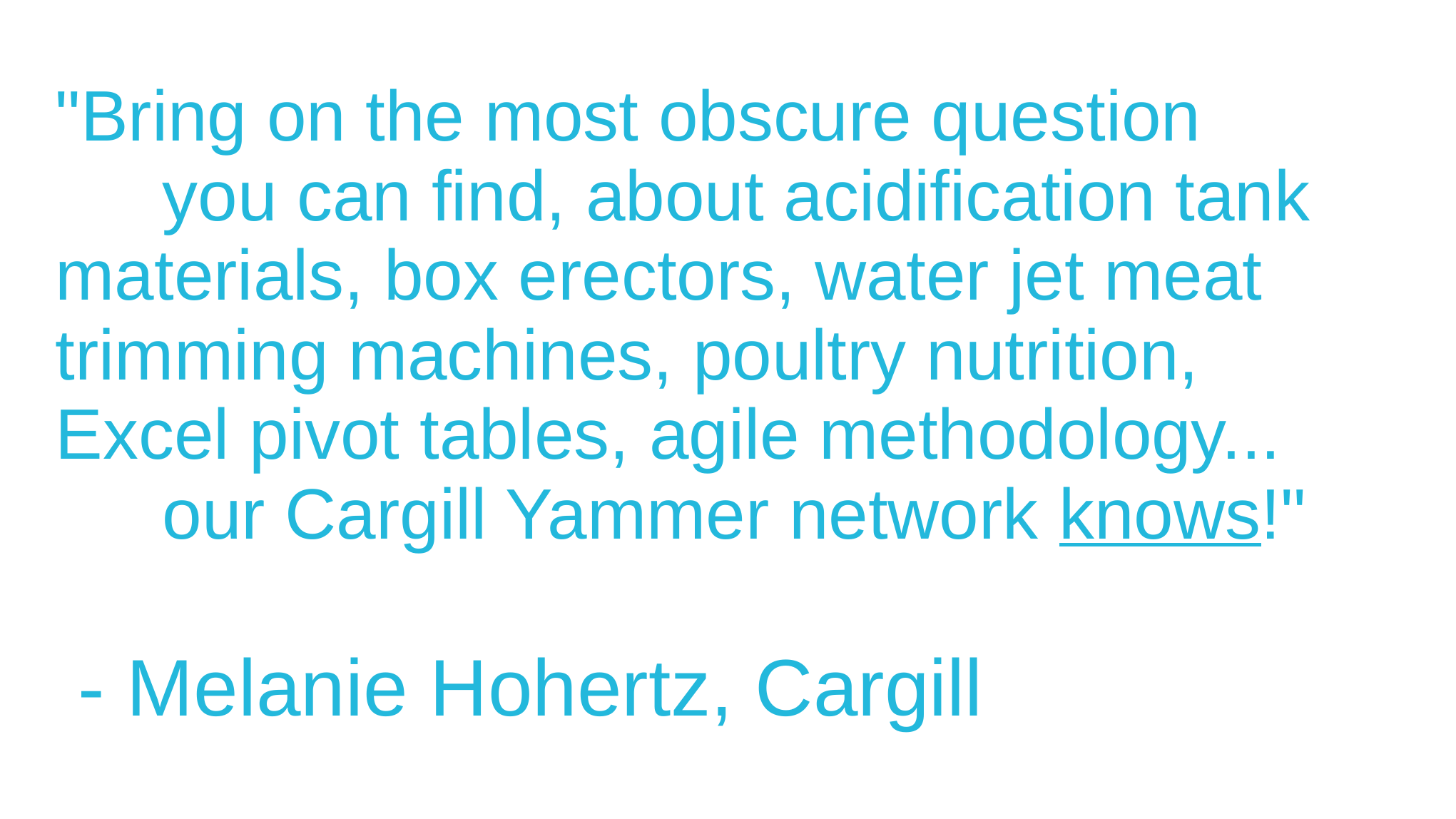

"Bring on the most obscure question
	you can find, about acidification tank 	materials, box erectors, water jet meat 	trimming machines, poultry nutrition, 	Excel pivot tables, agile methodology...
	our Cargill Yammer network knows!"

 - Melanie Hohertz, Cargill